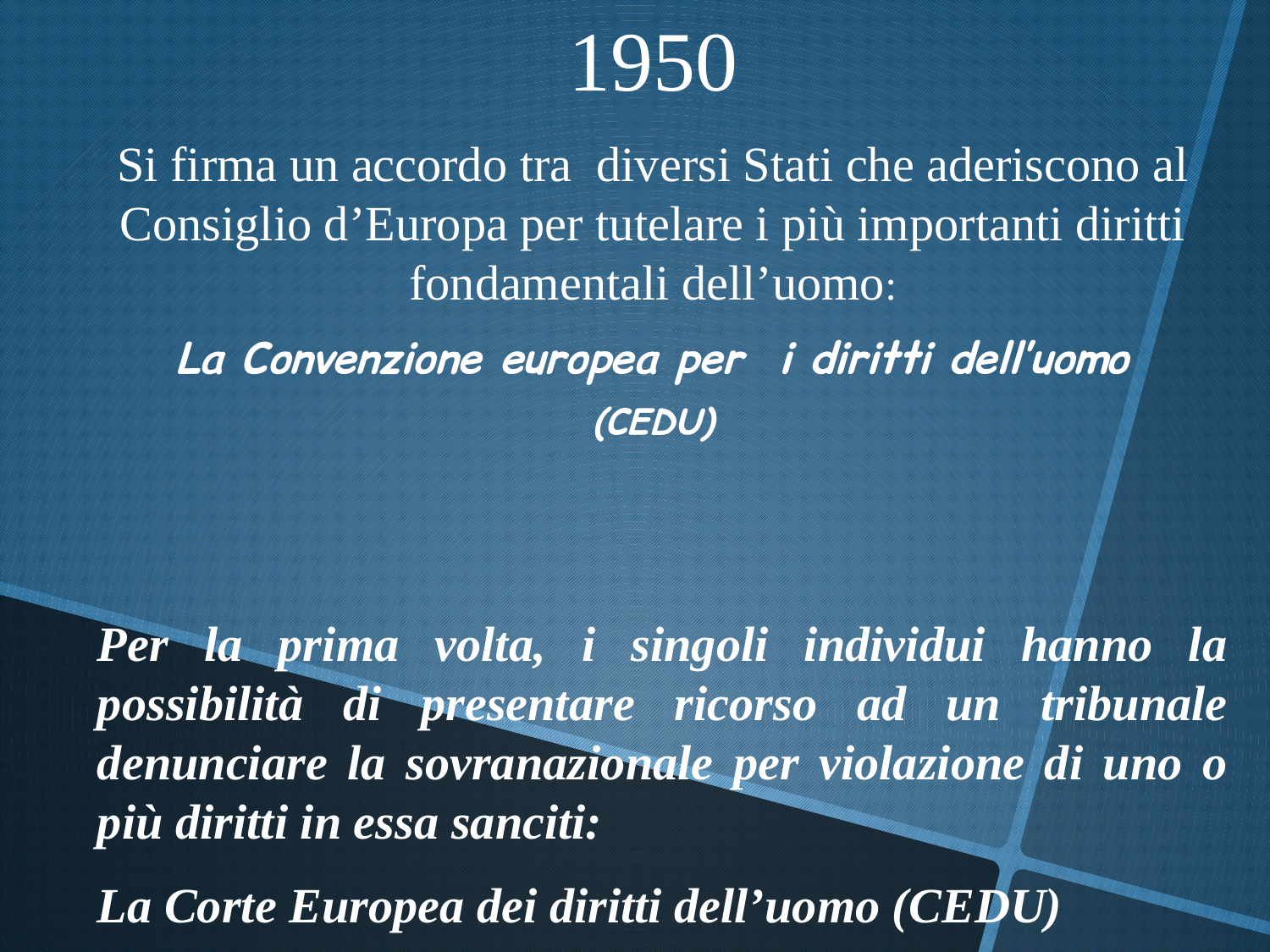

1950
Si firma un accordo tra  diversi Stati che aderiscono al Consiglio d’Europa per tutelare i più importanti diritti fondamentali dell’uomo:
La Convenzione europea per  i diritti dell’uomo
(CEDU)

Per la prima volta, i singoli individui hanno la possibilità di presentare ricorso ad un tribunale denunciare la sovranazionale per violazione di uno o più diritti in essa sanciti:
La Corte Europea dei diritti dell’uomo (CEDU)